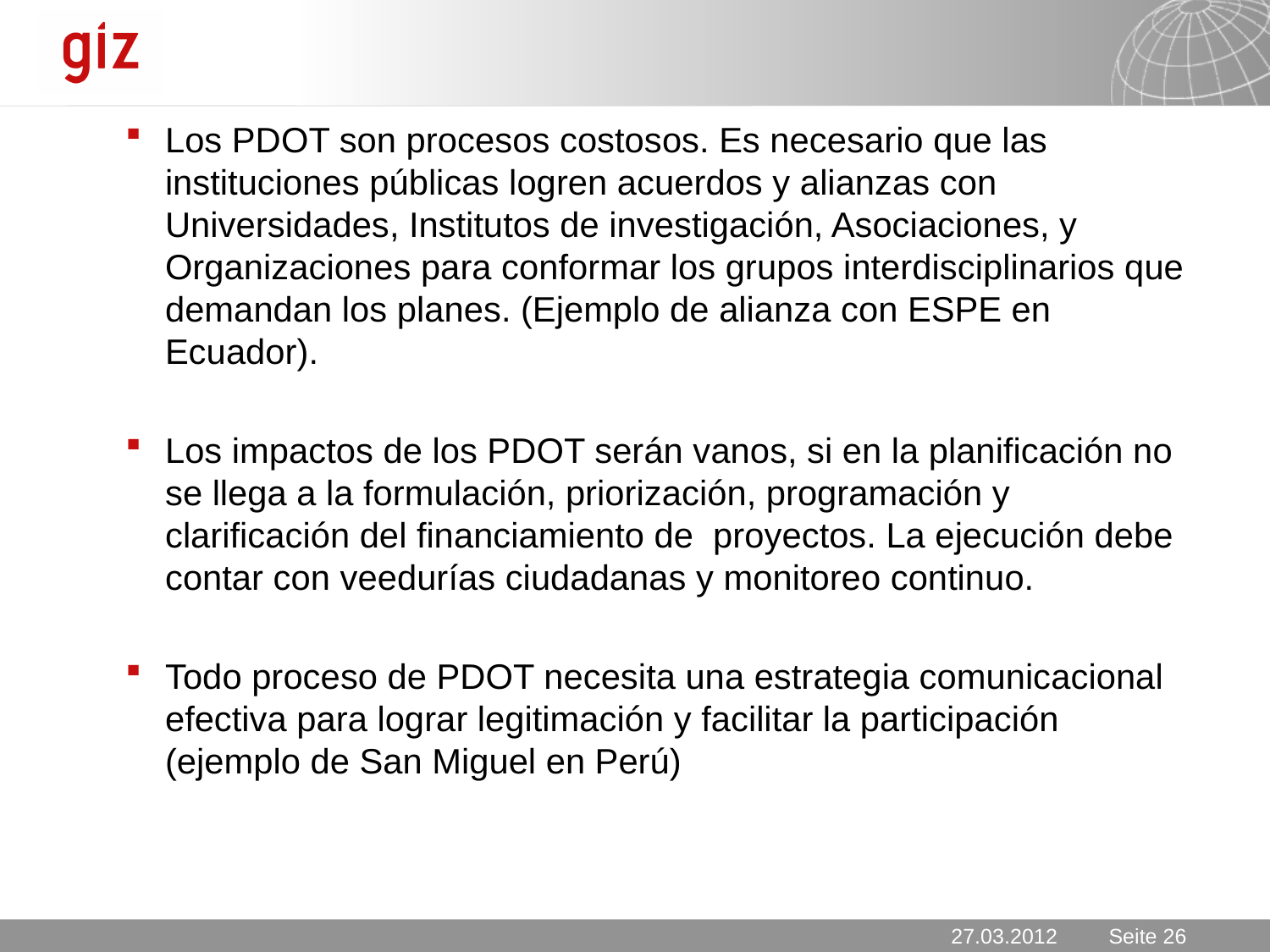

Los PDOT son procesos costosos. Es necesario que las instituciones públicas logren acuerdos y alianzas con Universidades, Institutos de investigación, Asociaciones, y Organizaciones para conformar los grupos interdisciplinarios que demandan los planes. (Ejemplo de alianza con ESPE en Ecuador).

Los impactos de los PDOT serán vanos, si en la planificación no se llega a la formulación, priorización, programación y clarificación del financiamiento de  proyectos. La ejecución debe contar con veedurías ciudadanas y monitoreo continuo.

Todo proceso de PDOT necesita una estrategia comunicacional efectiva para lograr legitimación y facilitar la participación (ejemplo de San Miguel en Perú)
27.03.2012